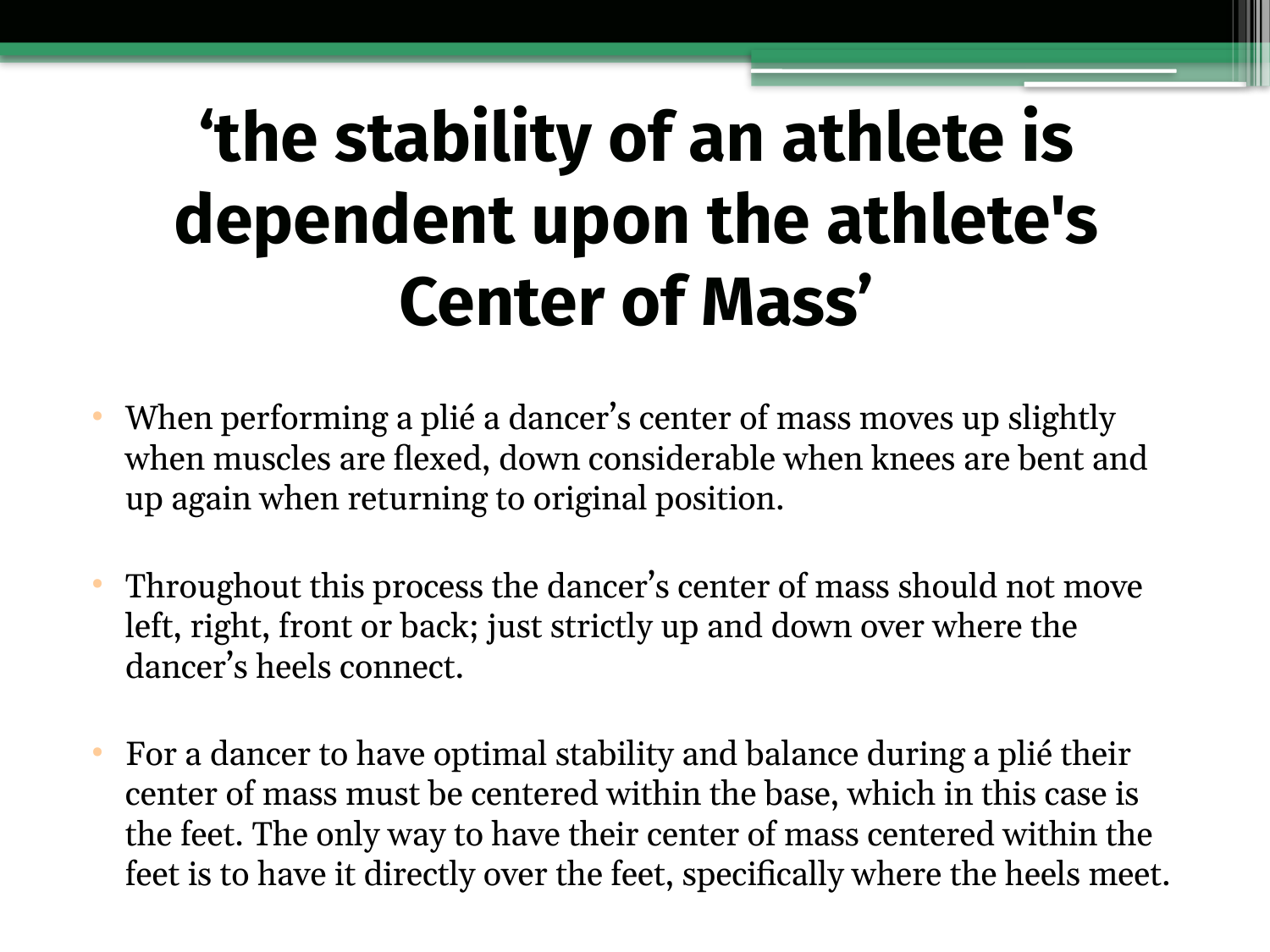

# ‘the stability of an athlete is dependent upon the athlete's Center of Mass’

When performing a plié a dancer’s center of mass moves up slightly when muscles are flexed, down considerable when knees are bent and up again when returning to original position.

Throughout this process the dancer’s center of mass should not move left, right, front or back; just strictly up and down over where the dancer’s heels connect.

For a dancer to have optimal stability and balance during a plié their center of mass must be centered within the base, which in this case is the feet. The only way to have their center of mass centered within the feet is to have it directly over the feet, specifically where the heels meet.